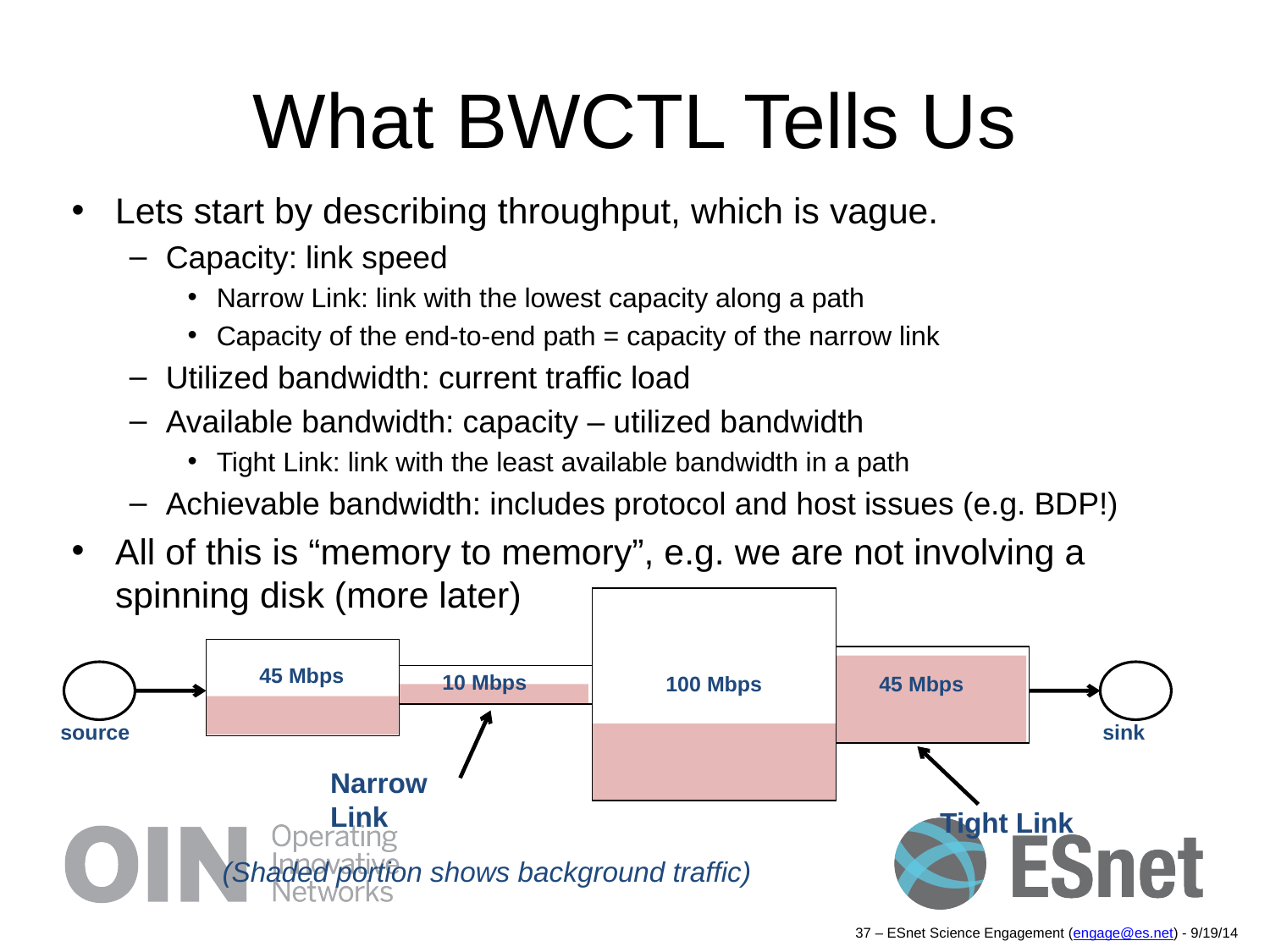

# What BWCTL Tells Us
Lets start by describing throughput, which is vague.
Capacity: link speed
Narrow Link: link with the lowest capacity along a path
Capacity of the end-to-end path = capacity of the narrow link
Utilized bandwidth: current traffic load
Available bandwidth: capacity – utilized bandwidth
Tight Link: link with the least available bandwidth in a path
Achievable bandwidth: includes protocol and host issues (e.g. BDP!)
All of this is “memory to memory”, e.g. we are not involving a spinning disk (more later)

45 Mbps
10 Mbps
100 Mbps
45 Mbps

Narrow Link
Tight Link

source
sink
(Shaded portion shows background traffic)
37 – ESnet Science Engagement (engage@es.net) - 9/19/14